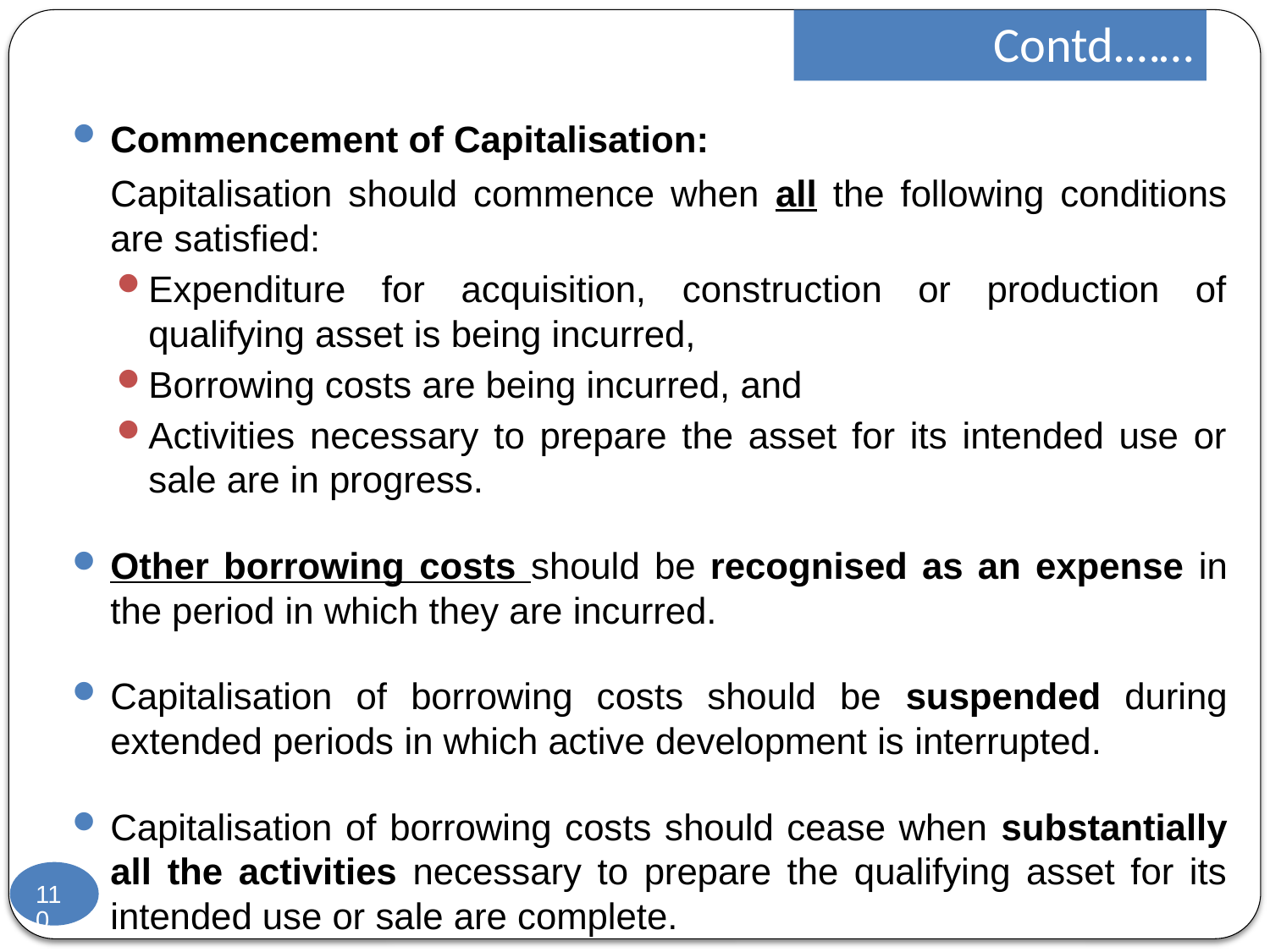

# Contd.……
Commencement of Capitalisation:
	Capitalisation should commence when all the following conditions are satisfied:
Expenditure for acquisition, construction or production of qualifying asset is being incurred,
Borrowing costs are being incurred, and
Activities necessary to prepare the asset for its intended use or sale are in progress.

Other borrowing costs should be recognised as an expense in the period in which they are incurred.

Capitalisation of borrowing costs should be suspended during extended periods in which active development is interrupted.

Capitalisation of borrowing costs should cease when substantially all the activities necessary to prepare the qualifying asset for its intended use or sale are complete.
110